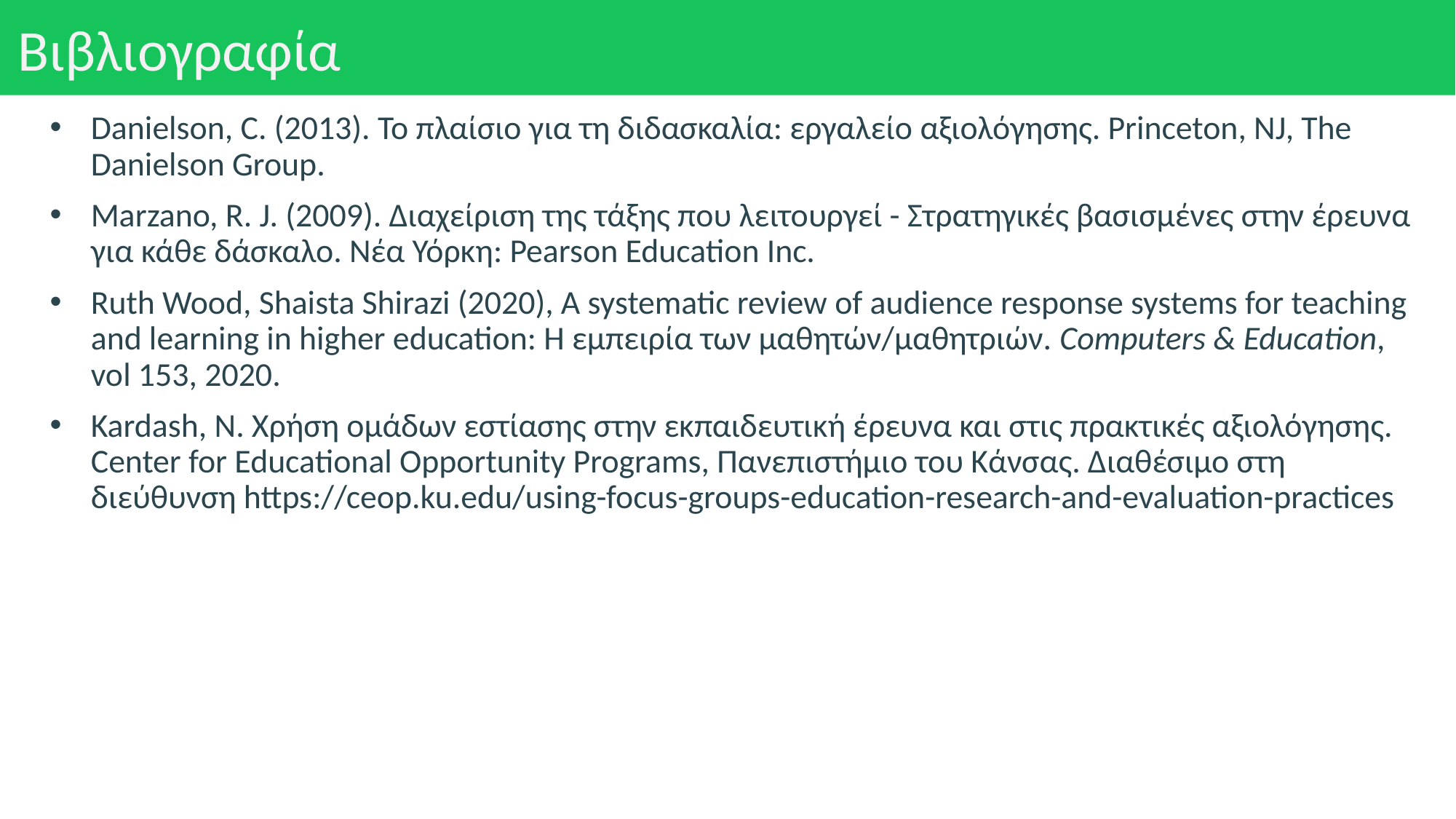

# Βιβλιογραφία
Danielson, C. (2013). Το πλαίσιο για τη διδασκαλία: εργαλείο αξιολόγησης. Princeton, NJ, The Danielson Group.
Marzano, R. J. (2009). Διαχείριση της τάξης που λειτουργεί - Στρατηγικές βασισμένες στην έρευνα για κάθε δάσκαλο. Νέα Υόρκη: Pearson Education Inc.
Ruth Wood, Shaista Shirazi (2020), A systematic review of audience response systems for teaching and learning in higher education: Η εμπειρία των μαθητών/μαθητριών. Computers & Education, vol 153, 2020.
Kardash, N. Χρήση ομάδων εστίασης στην εκπαιδευτική έρευνα και στις πρακτικές αξιολόγησης. Center for Educational Opportunity Programs, Πανεπιστήμιο του Κάνσας. Διαθέσιμο στη διεύθυνση https://ceop.ku.edu/using-focus-groups-education-research-and-evaluation-practices